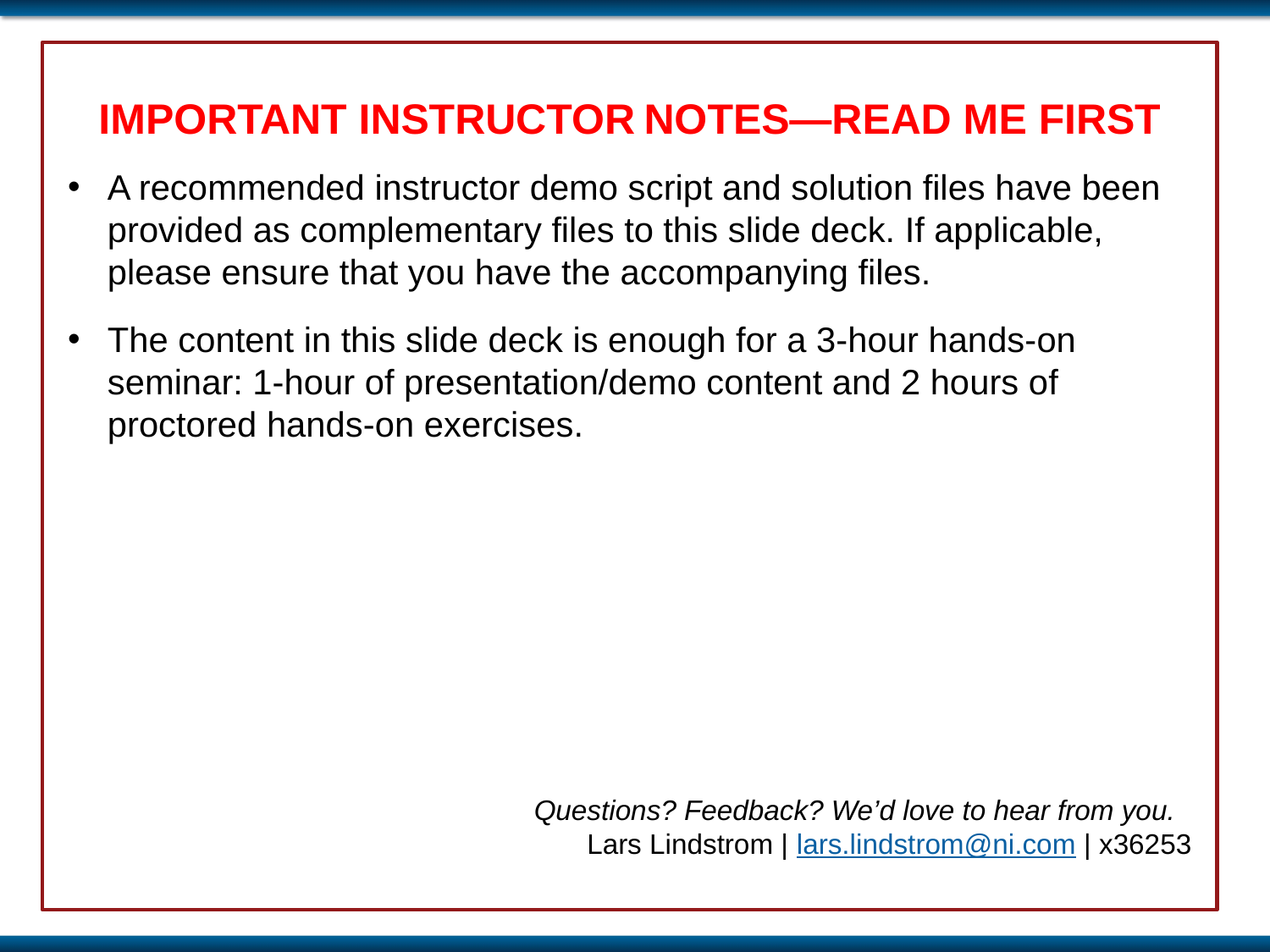

IMPORTANT INSTRUCTOR NOTES—READ ME FIRST

A recommended instructor demo script and solution files have been provided as complementary files to this slide deck. If applicable, please ensure that you have the accompanying files.

The content in this slide deck is enough for a 3-hour hands-on seminar: 1-hour of presentation/demo content and 2 hours of proctored hands-on exercises.

Questions? Feedback? We’d love to hear from you.
Lars Lindstrom | lars.lindstrom@ni.com | x36253